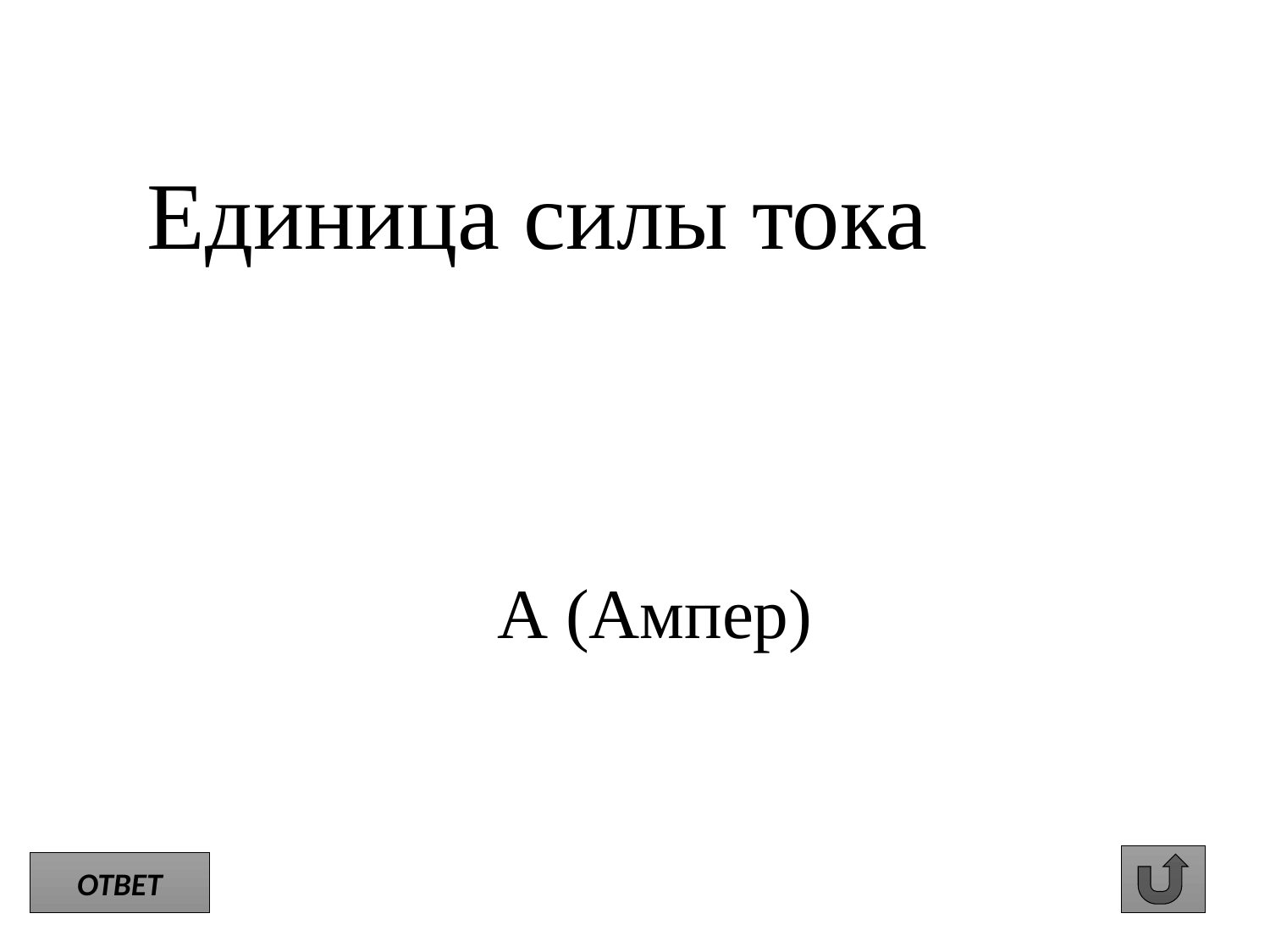

# Единица силы тока
А (Ампер)

ОТВЕТ